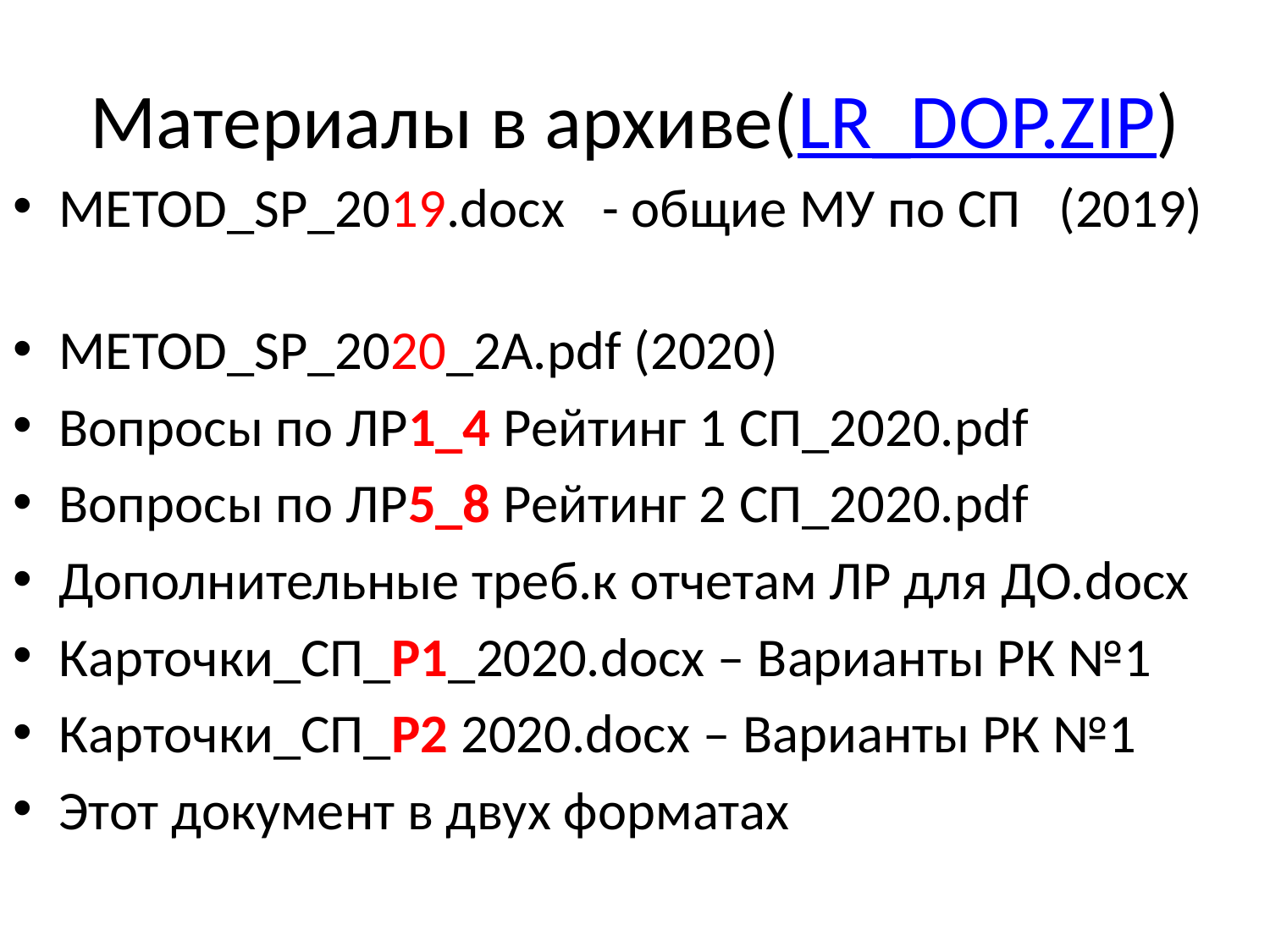

# Материалы в архиве(LR_DOP.ZIP)
METOD_SP_2019.docx   - общие МУ по СП   (2019)
METOD_SP_2020_2A.pdf (2020)
Вопросы по ЛР1_4 Рейтинг 1 СП_2020.pdf
Вопросы по ЛР5_8 Рейтинг 2 СП_2020.pdf
Дополнительные треб.к отчетам ЛР для ДО.docx
Карточки_СП_Р1_2020.docx – Варианты РК №1
Карточки_СП_Р2 2020.docx – Варианты РК №1
Этот документ в двух форматах